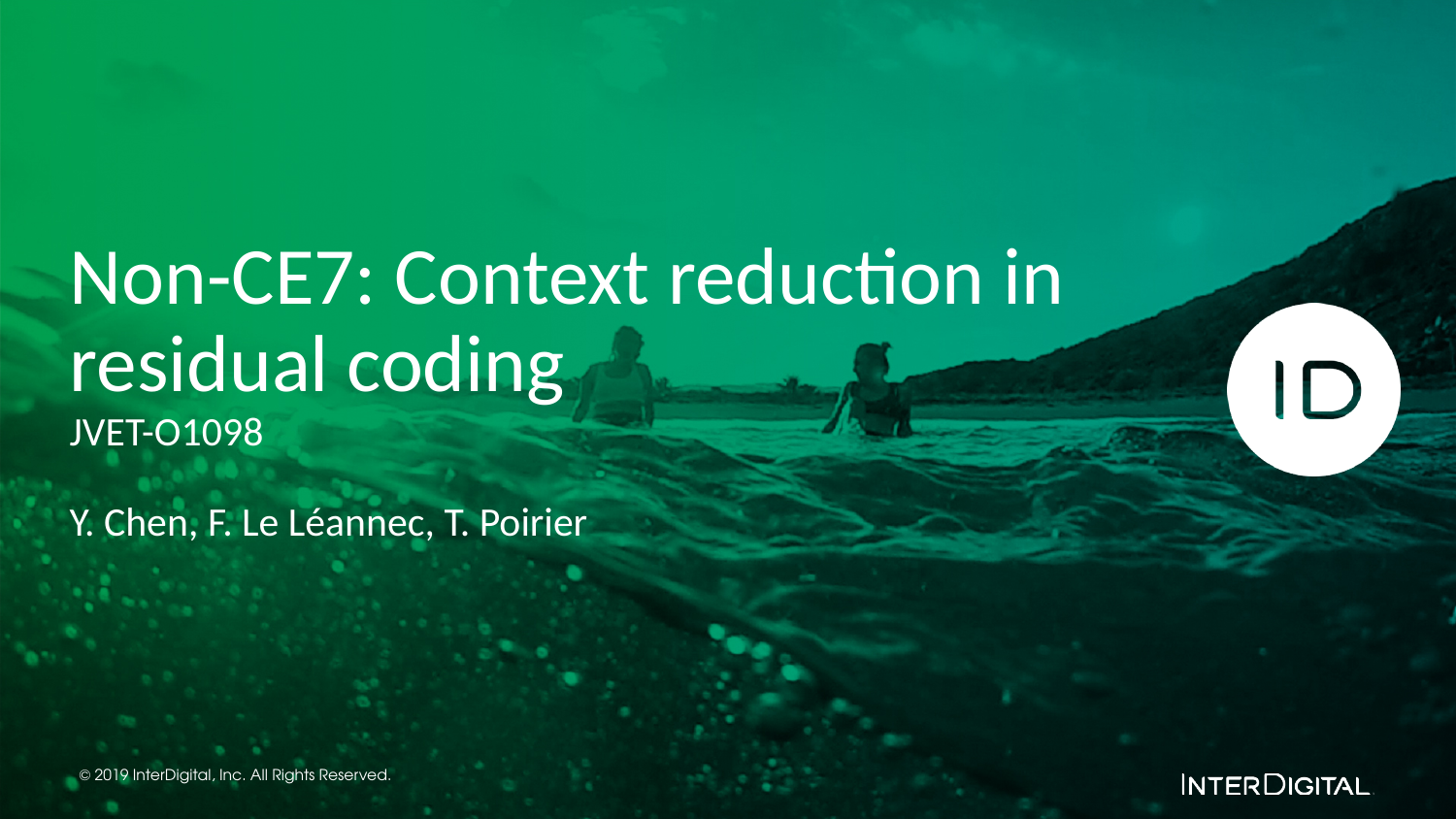

Non-CE7: Context reduction in residual coding
JVET-O1098

Y. Chen, F. Le Léannec, T. Poirier